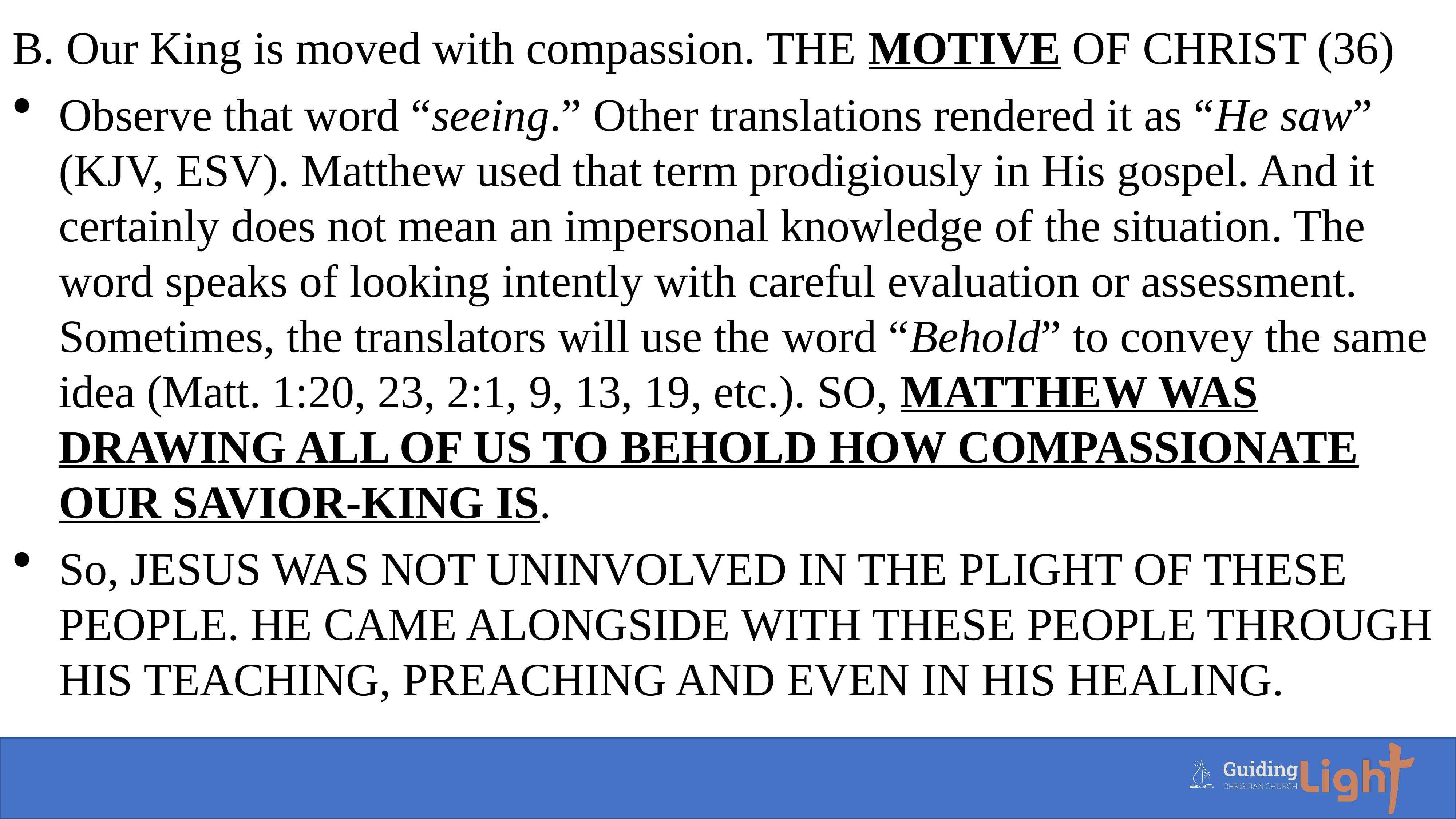

B. Our King is moved with compassion. THE MOTIVE OF CHRIST (36)
Observe that word “seeing.” Other translations rendered it as “He saw” (KJV, ESV). Matthew used that term prodigiously in His gospel. And it certainly does not mean an impersonal knowledge of the situation. The word speaks of looking intently with careful evaluation or assessment. Sometimes, the translators will use the word “Behold” to convey the same idea (Matt. 1:20, 23, 2:1, 9, 13, 19, etc.). SO, MATTHEW WAS DRAWING ALL OF US TO BEHOLD HOW COMPASSIONATE OUR SAVIOR-KING IS.
So, JESUS WAS NOT UNINVOLVED IN THE PLIGHT OF THESE PEOPLE. HE CAME ALONGSIDE WITH THESE PEOPLE THROUGH HIS TEACHING, PREACHING AND EVEN IN HIS HEALING.